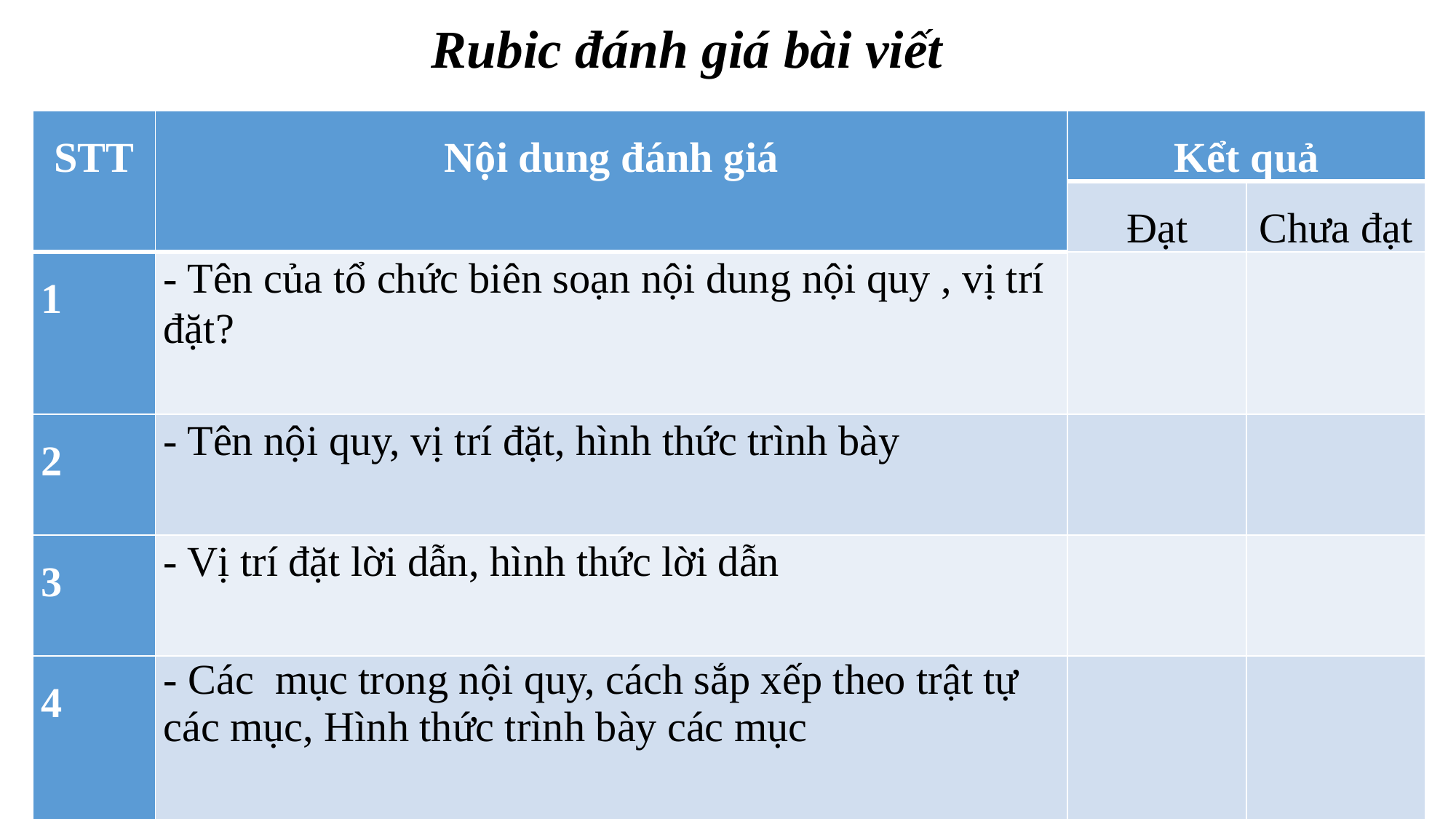

# Rubic đánh giá bài viết
| STT | Nội dung đánh giá | Kểt quả |  |
| --- | --- | --- | --- |
|  |  | Đạt | Chưa đạt |
| 1 | - Tên của tổ chức biên soạn nội dung nội quy , vị trí đặt? |  |  |
| 2 | - Tên nội quy, vị trí đặt, hình thức trình bày |  |  |
| 3 | - Vị trí đặt lời dẫn, hình thức lời dẫn |  |  |
| 4 | - Các mục trong nội quy, cách sắp xếp theo trật tự các mục, Hình thức trình bày các mục |  |  |